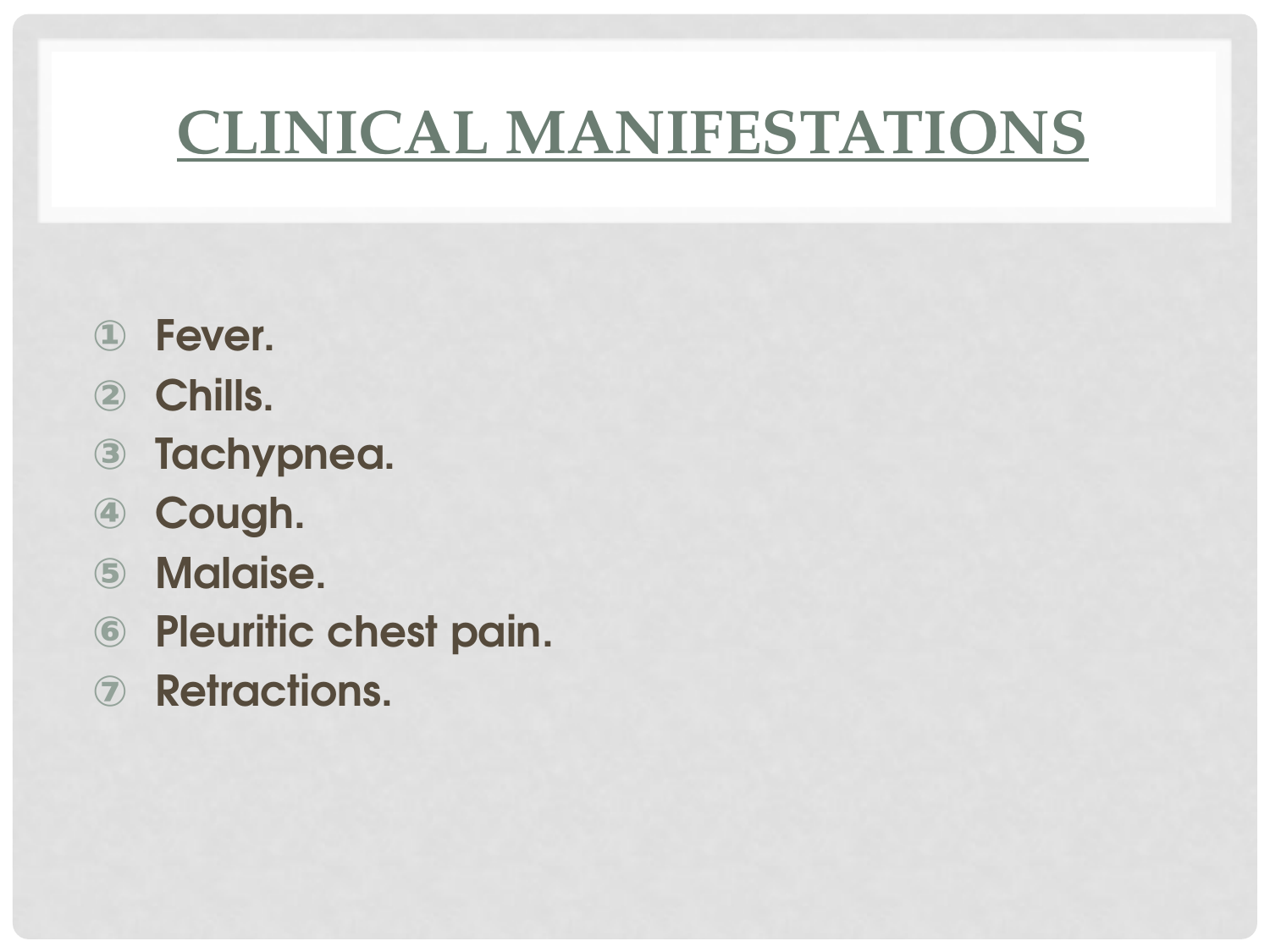

# CLINICAL MANIFESTATIONS

Fever.
Chills.
Tachypnea.
Cough.
Malaise.
Pleuritic chest pain.
Retractions.